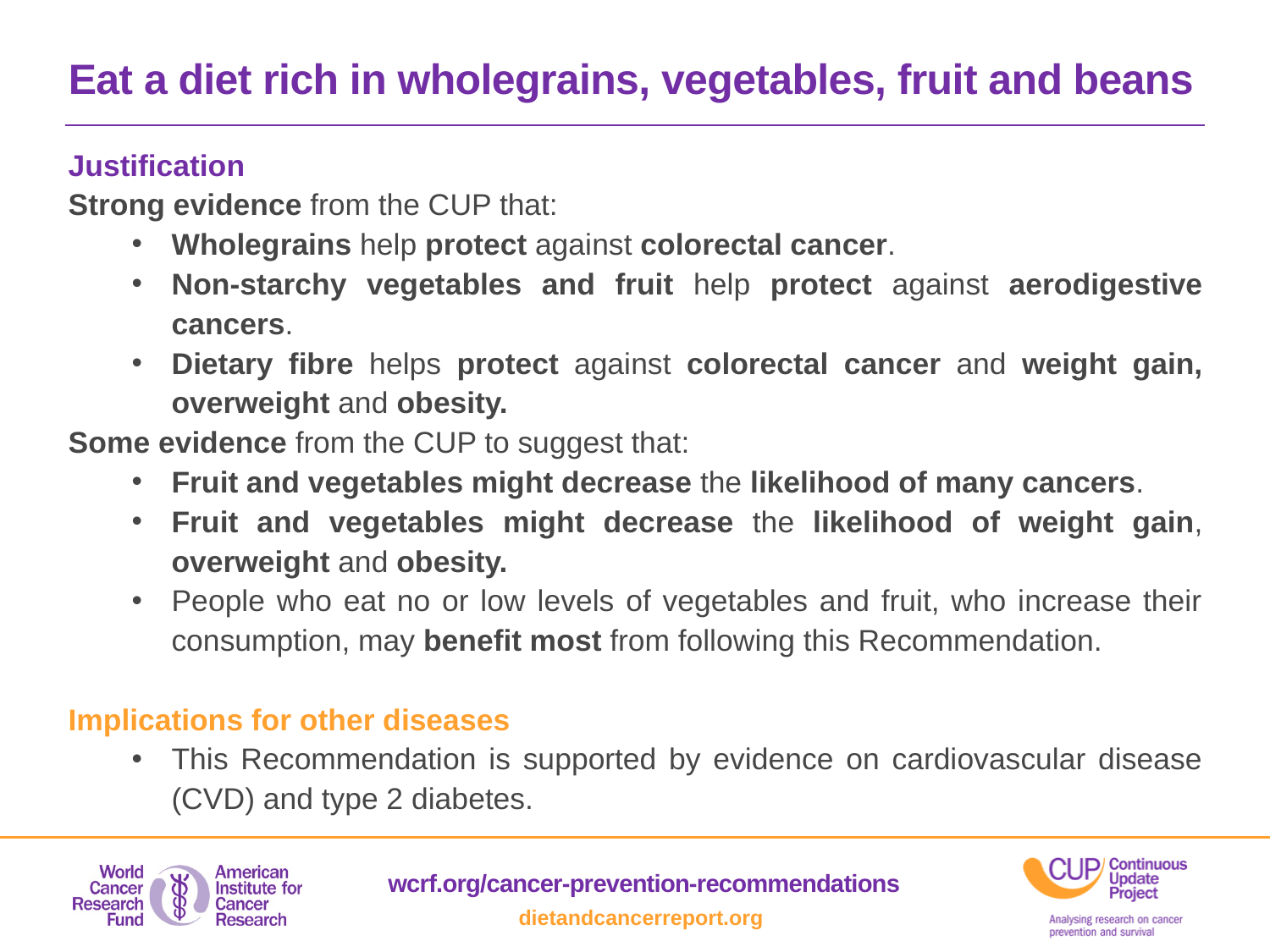

Eat a diet rich in wholegrains, vegetables, fruit and beans
Justification
Strong evidence from the CUP that:
Wholegrains help protect against colorectal cancer.
Non-starchy vegetables and fruit help protect against aerodigestive cancers.
Dietary fibre helps protect against colorectal cancer and weight gain, overweight and obesity.
Some evidence from the CUP to suggest that:
Fruit and vegetables might decrease the likelihood of many cancers.
Fruit and vegetables might decrease the likelihood of weight gain, overweight and obesity.
People who eat no or low levels of vegetables and fruit, who increase their consumption, may benefit most from following this Recommendation.

Implications for other diseases
This Recommendation is supported by evidence on cardiovascular disease (CVD) and type 2 diabetes.
wcrf.org/cancer-prevention-recommendations